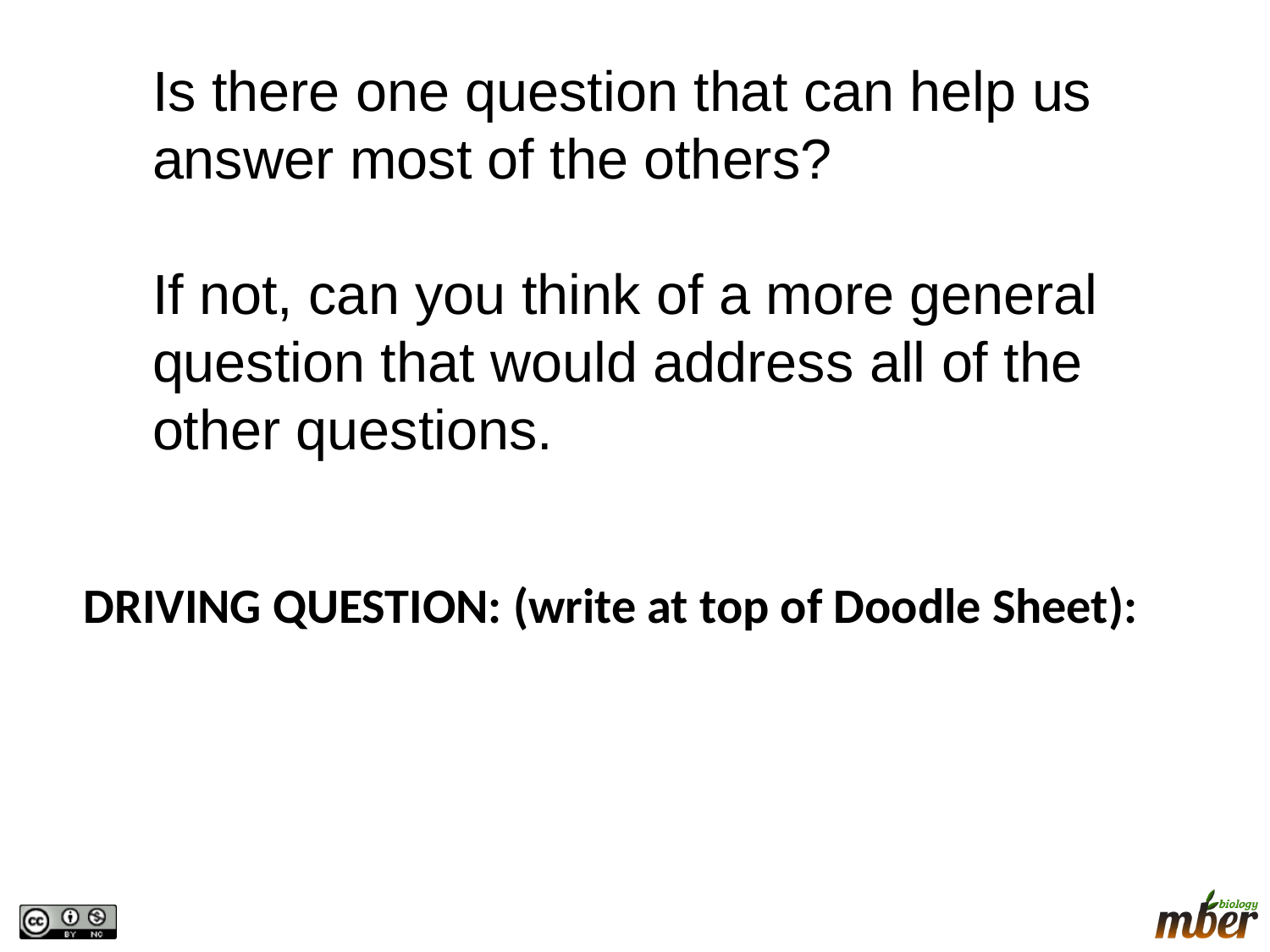

Is there one question that can help us answer most of the others?

If not, can you think of a more general question that would address all of the other questions.
DRIVING QUESTION: (write at top of Doodle Sheet):